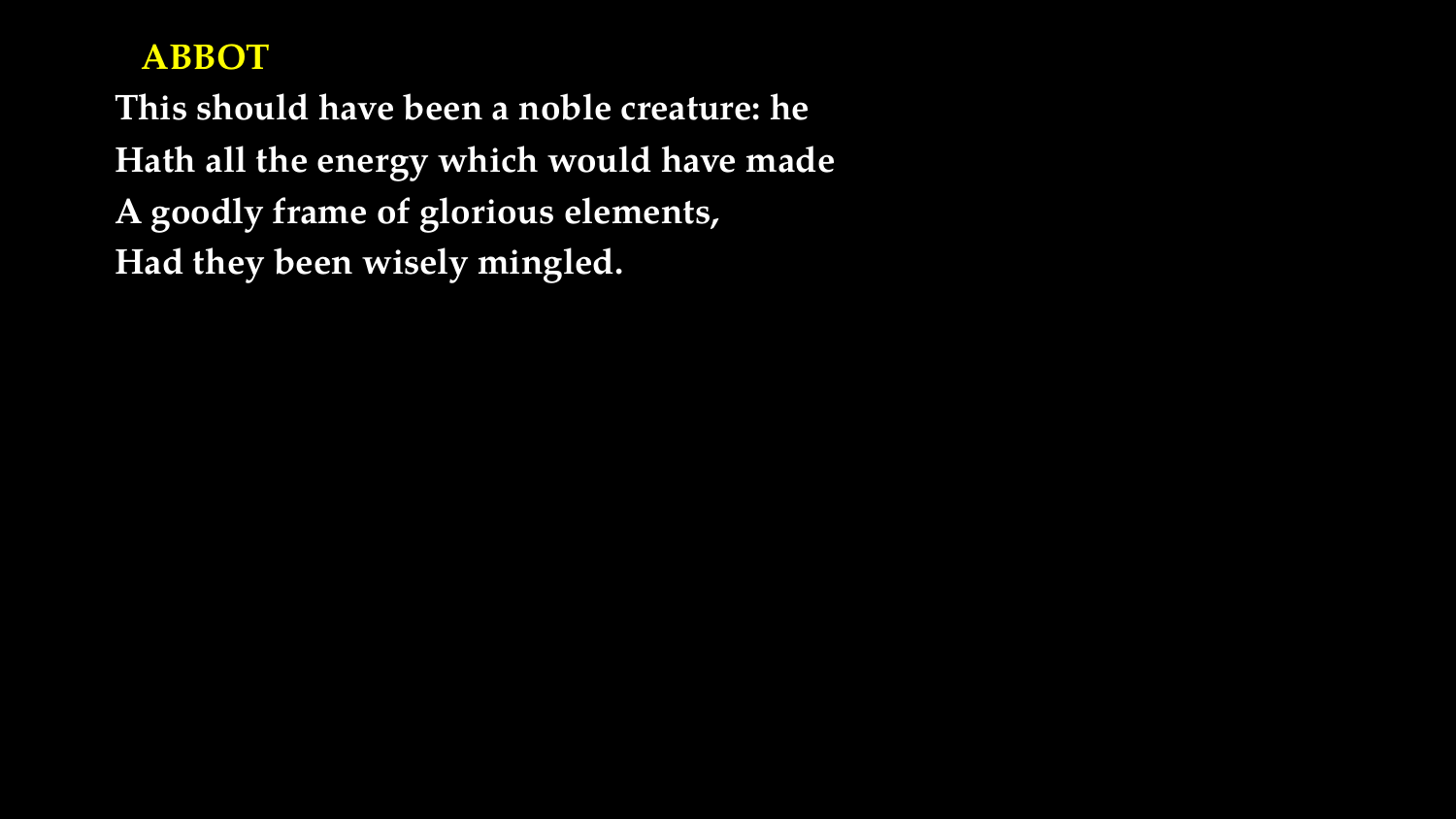

# ABBOT This should have been a noble creature: he Hath all the energy which would have made A goodly frame of glorious elements, Had they been wisely mingled.